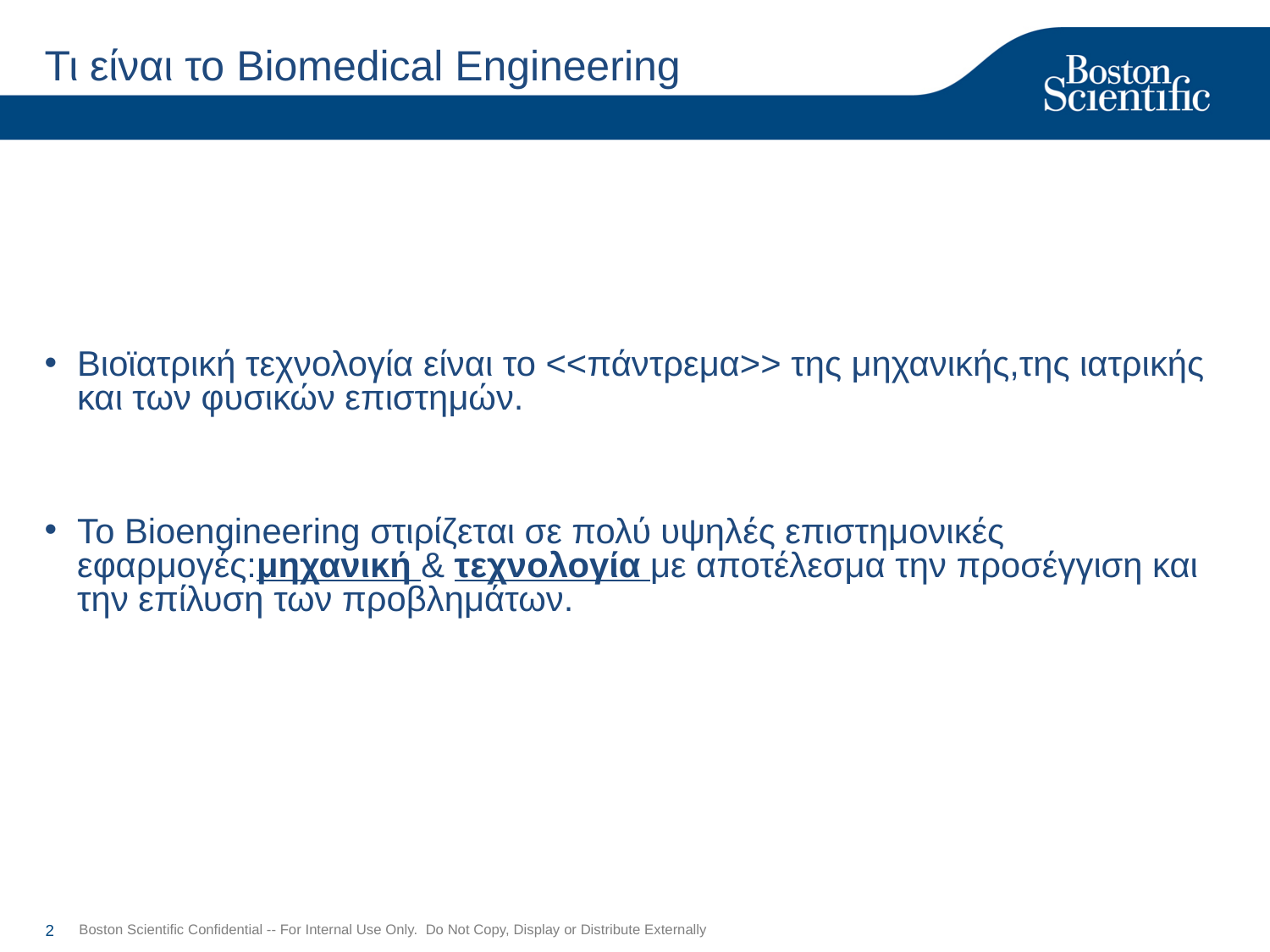

# Τι είναι το Biomedical Engineering

Βιοϊατρική τεχνολογία είναι το <<πάντρεμα>> της μηχανικής,της ιατρικής και των φυσικών επιστημών.

Το Bioengineering στιρίζεται σε πολύ υψηλές επιστημονικές εφαρμογές:μηχανική & τεχνολογία με αποτέλεσμα την προσέγγιση και την επίλυση των προβλημάτων.